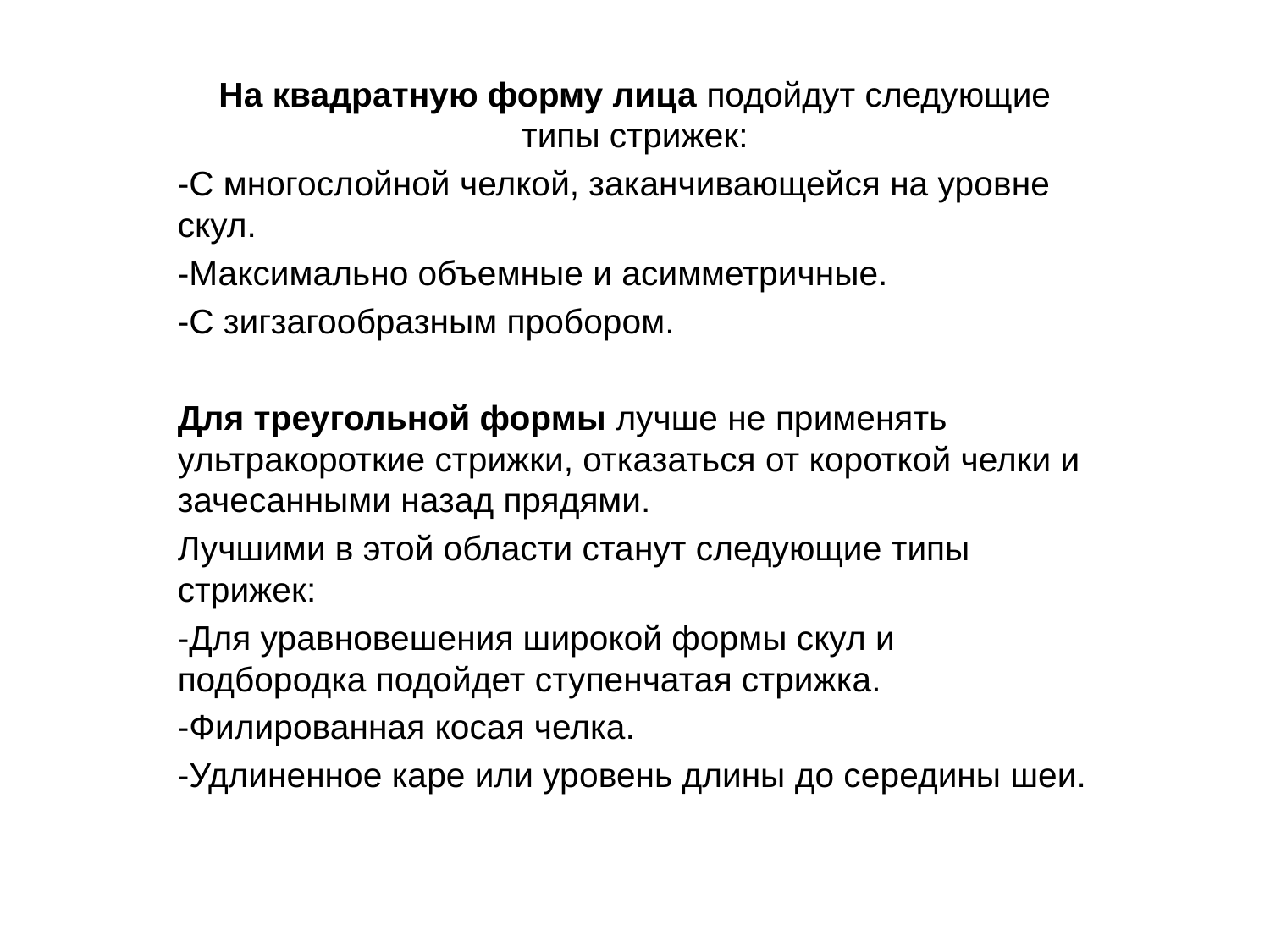

На квадратную форму лица подойдут следующие типы стрижек:
-С многослойной челкой, заканчивающейся на уровне скул.
-Максимально объемные и асимметричные.
-С зигзагообразным пробором.

Для треугольной формы лучше не применять ультракороткие стрижки, отказаться от короткой челки и зачесанными назад прядями.
Лучшими в этой области станут следующие типы стрижек:
-Для уравновешения широкой формы скул и подбородка подойдет ступенчатая стрижка.
-Филированная косая челка.
-Удлиненное каре или уровень длины до середины шеи.